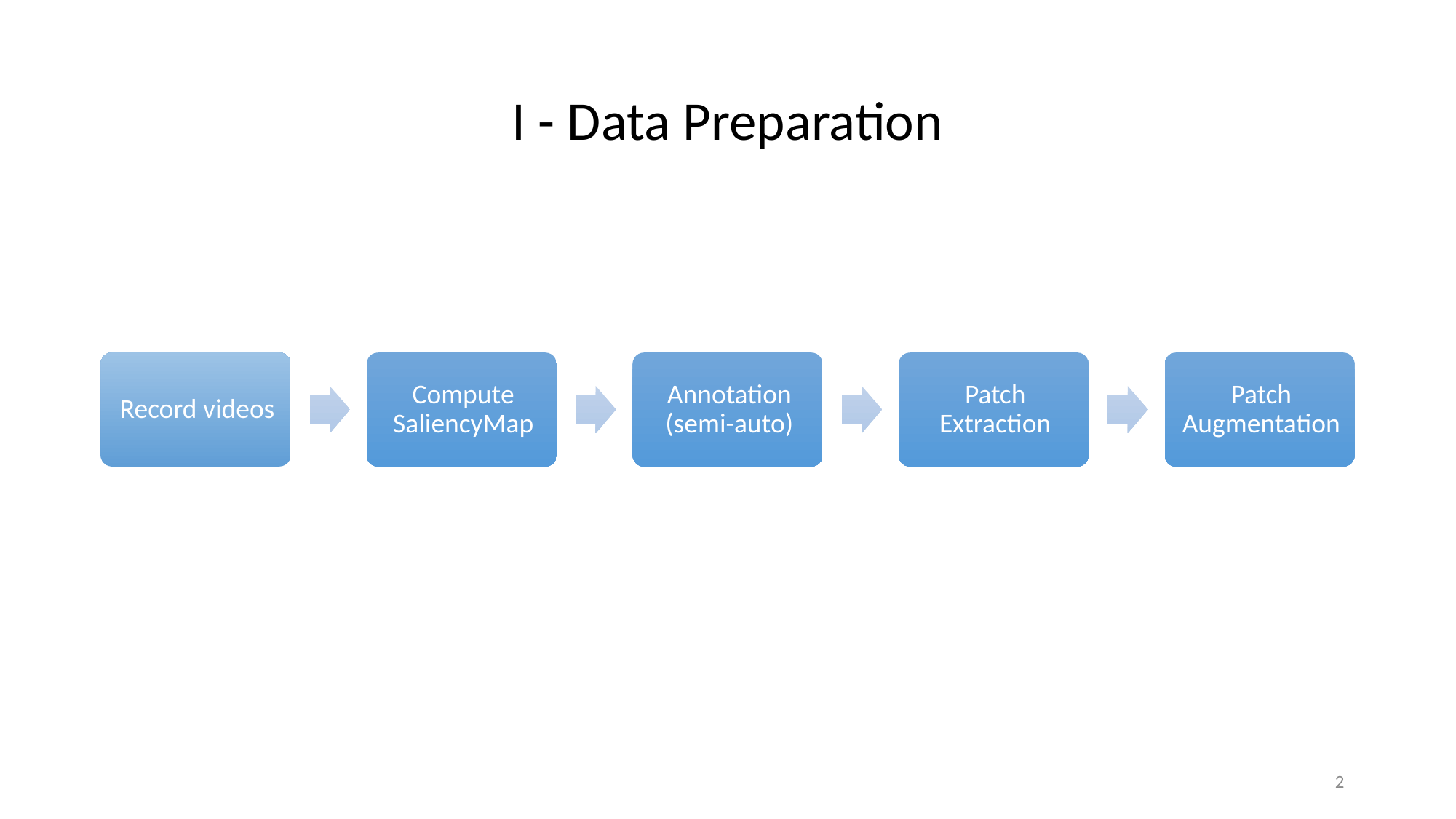

# I - Data Preparation
Record videos

Compute SaliencyMap

Annotation (semi-auto)

Patch Extraction

Patch Augmentation
2